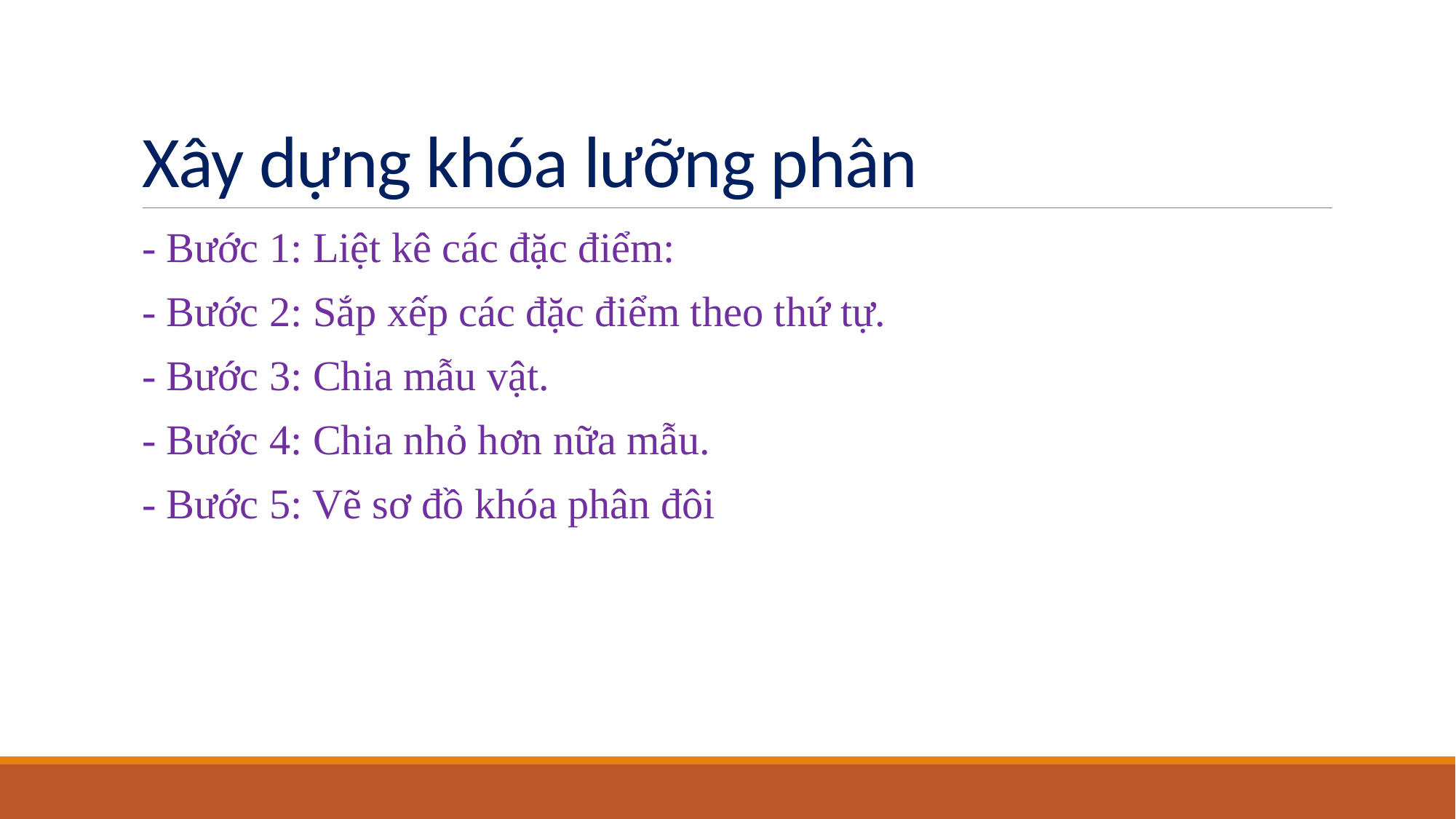

# Xây dựng khóa lưỡng phân
- Bước 1: Liệt kê các đặc điểm:
- Bước 2: Sắp xếp các đặc điểm theo thứ tự.
- Bước 3: Chia mẫu vật.
- Bước 4: Chia nhỏ hơn nữa mẫu.
- Bước 5: Vẽ sơ đồ khóa phân đôi